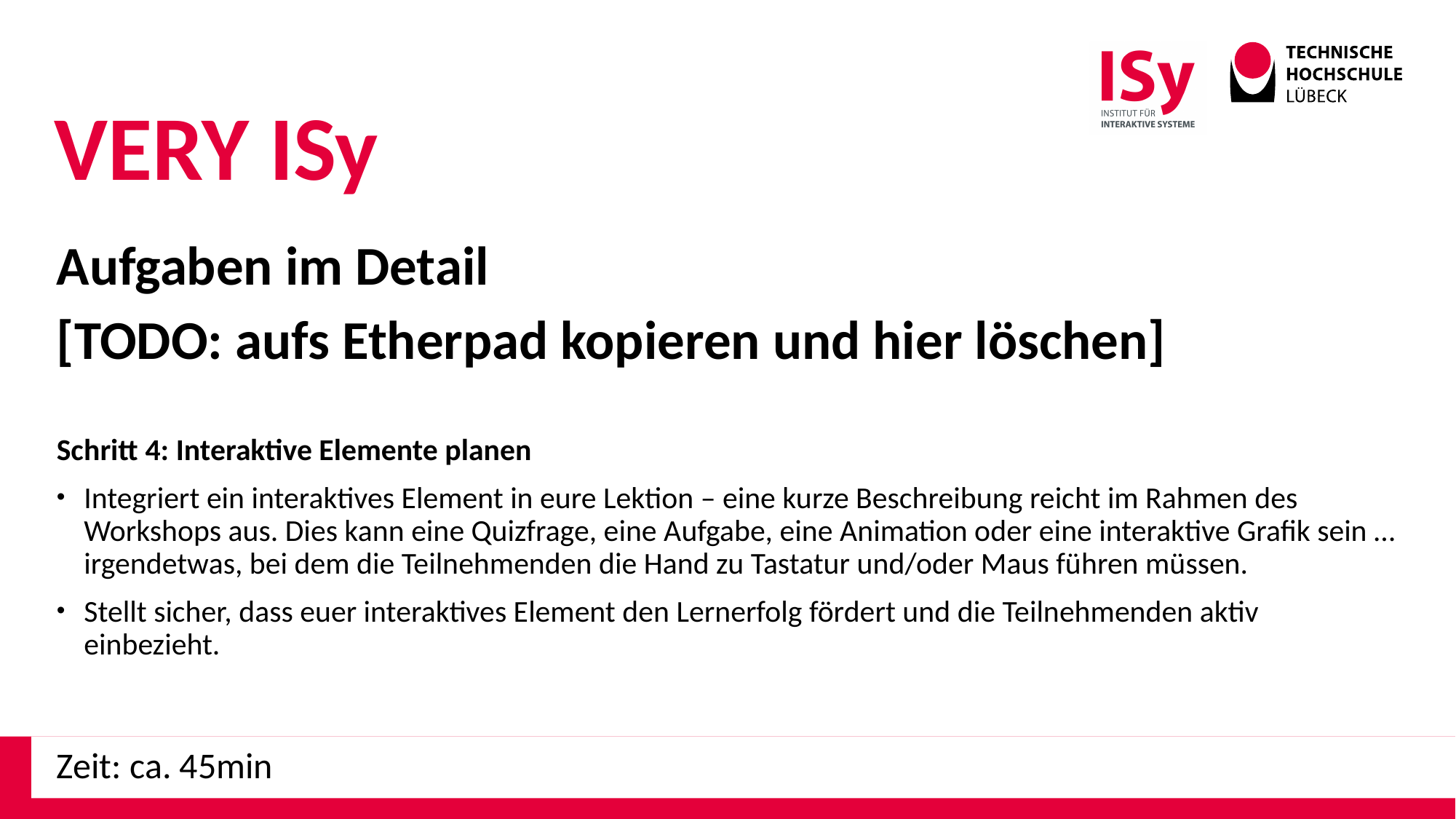

VERY ISy
Aufgaben im Detail
[TODO: aufs Etherpad kopieren und hier löschen]

Schritt 4: Interaktive Elemente planen
Integriert ein interaktives Element in eure Lektion – eine kurze Beschreibung reicht im Rahmen des Workshops aus. Dies kann eine Quizfrage, eine Aufgabe, eine Animation oder eine interaktive Grafik sein … irgendetwas, bei dem die Teilnehmenden die Hand zu Tastatur und/oder Maus führen müssen.
Stellt sicher, dass euer interaktives Element den Lernerfolg fördert und die Teilnehmenden aktiv einbezieht.

Zeit: ca. 45min